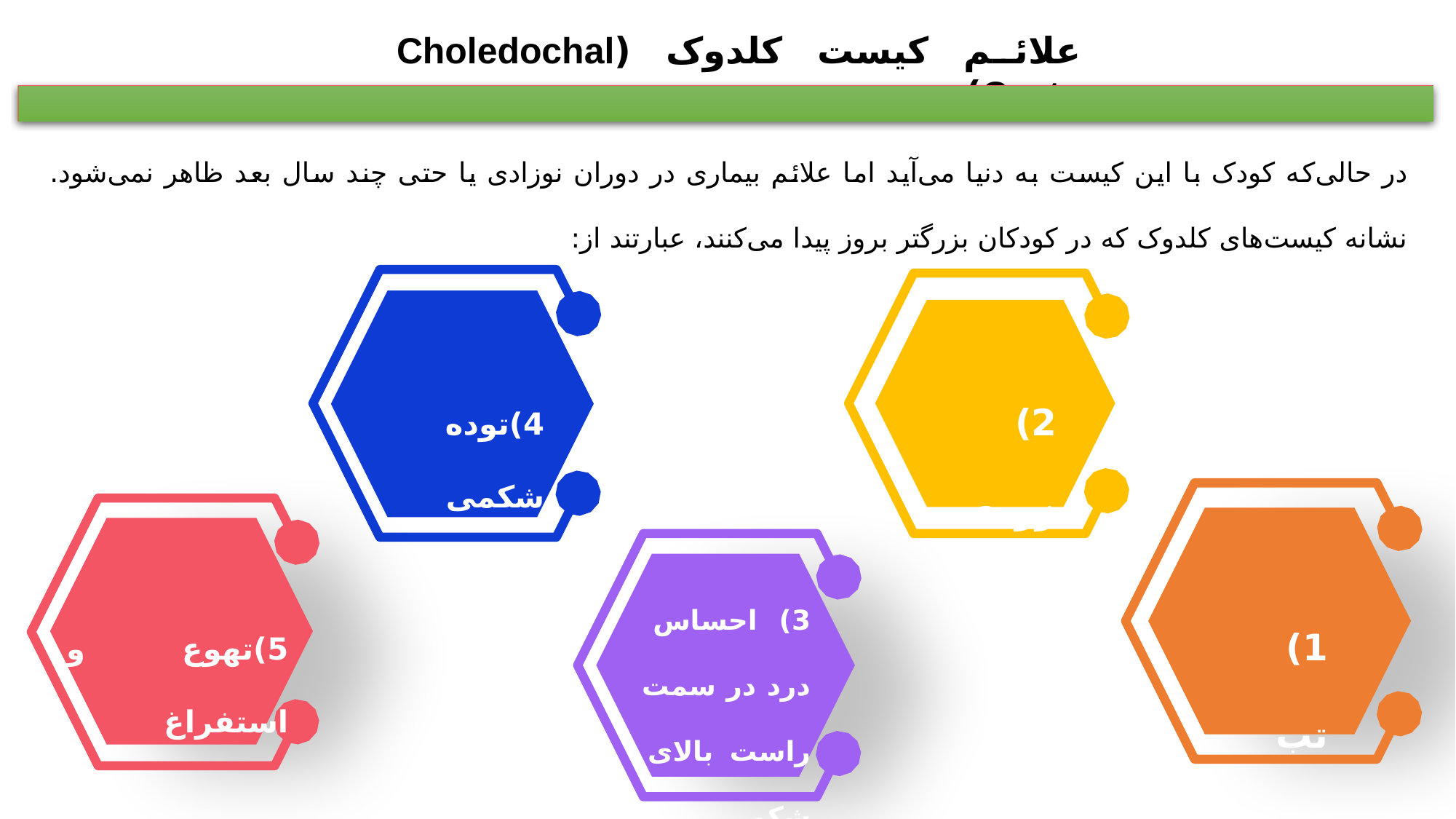

علائم کیست کلدوک (Choledochal Cysts)

در حالی‌که کودک با این کیست به دنیا می‌آید اما علائم بیماری در دوران نوزادی یا حتی چند سال بعد ظاهر نمی‌شود. نشانه کیست‌های کلدوک که در کودکان بزرگتر بروز پیدا می‌کنند، عبارتند از:

2) زردی
4)توده شکمی

3) احساس درد در سمت راست بالای شکم
1) تب
5)تهوع و استفراغ